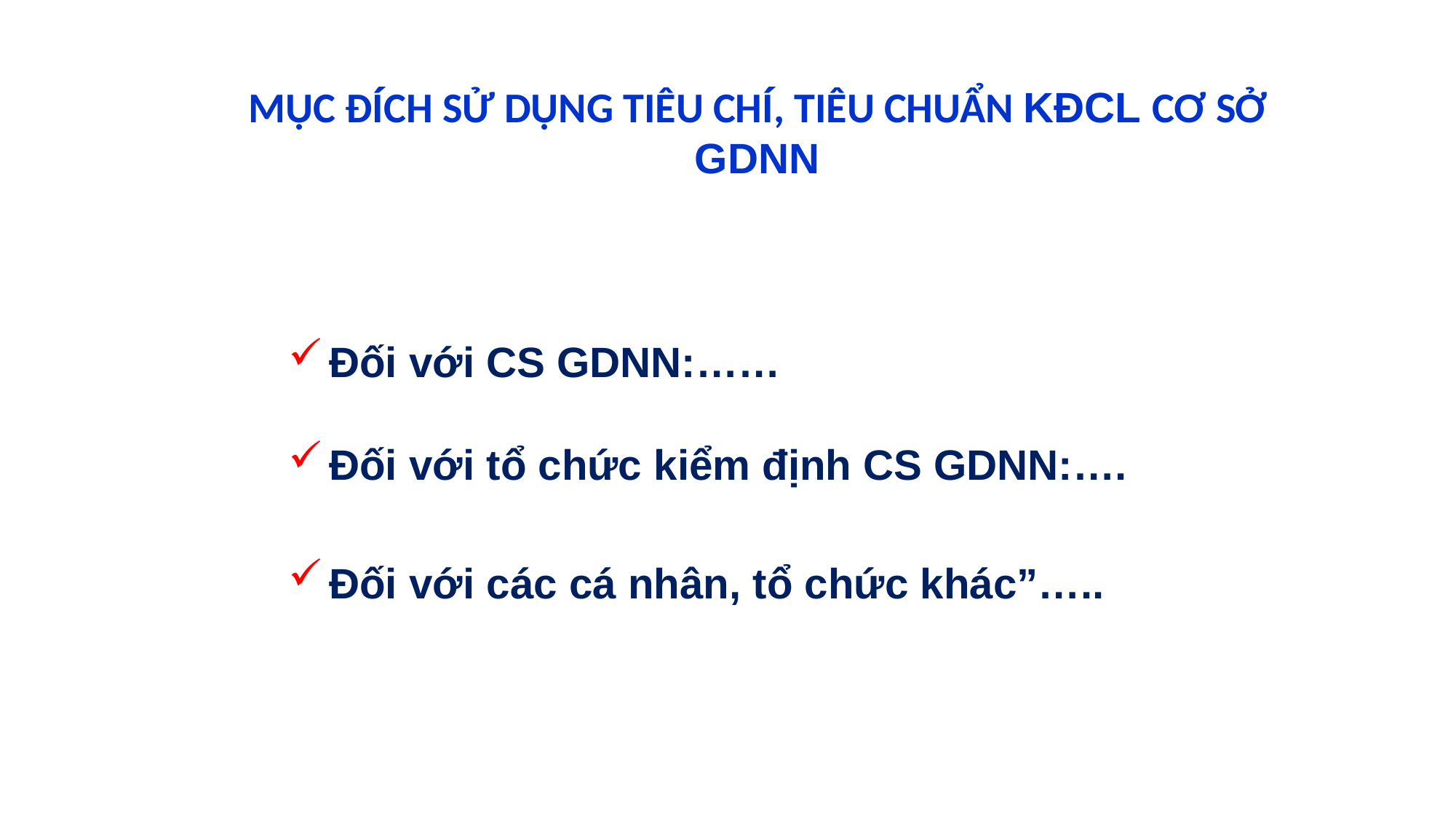

MỤC ĐÍCH SỬ DỤNG TIÊU CHÍ, TIÊU CHUẨN KĐCL CƠ SỞ GDNN
Đối với CS GDNN:……
Đối với tổ chức kiểm định CS GDNN:….
Đối với các cá nhân, tổ chức khác”…..